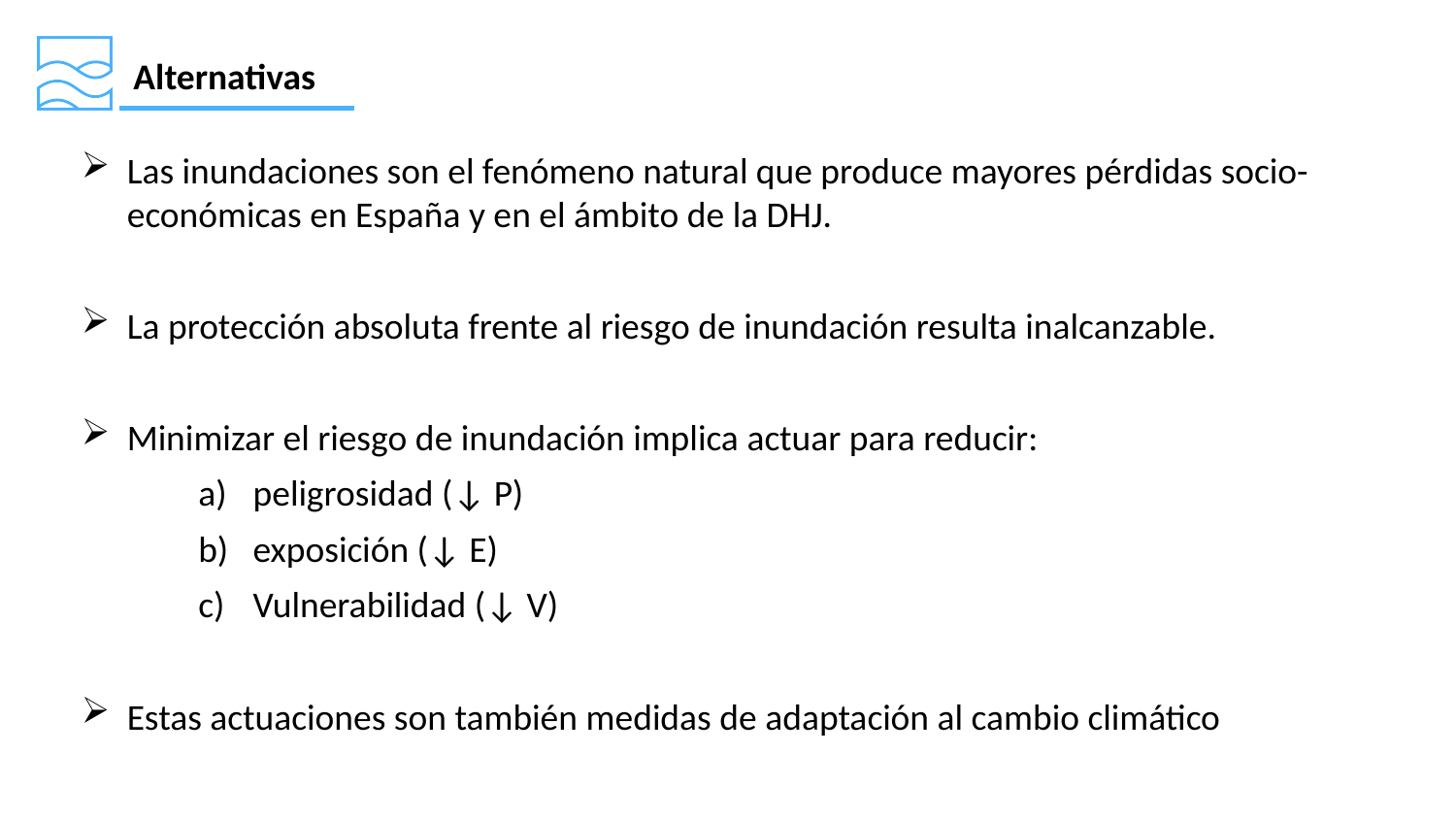

Alternativas
Las inundaciones son el fenómeno natural que produce mayores pérdidas socio-económicas en España y en el ámbito de la DHJ.

La protección absoluta frente al riesgo de inundación resulta inalcanzable.

Minimizar el riesgo de inundación implica actuar para reducir:
peligrosidad (↓ P)
exposición (↓ E)
Vulnerabilidad (↓ V)

Estas actuaciones son también medidas de adaptación al cambio climático